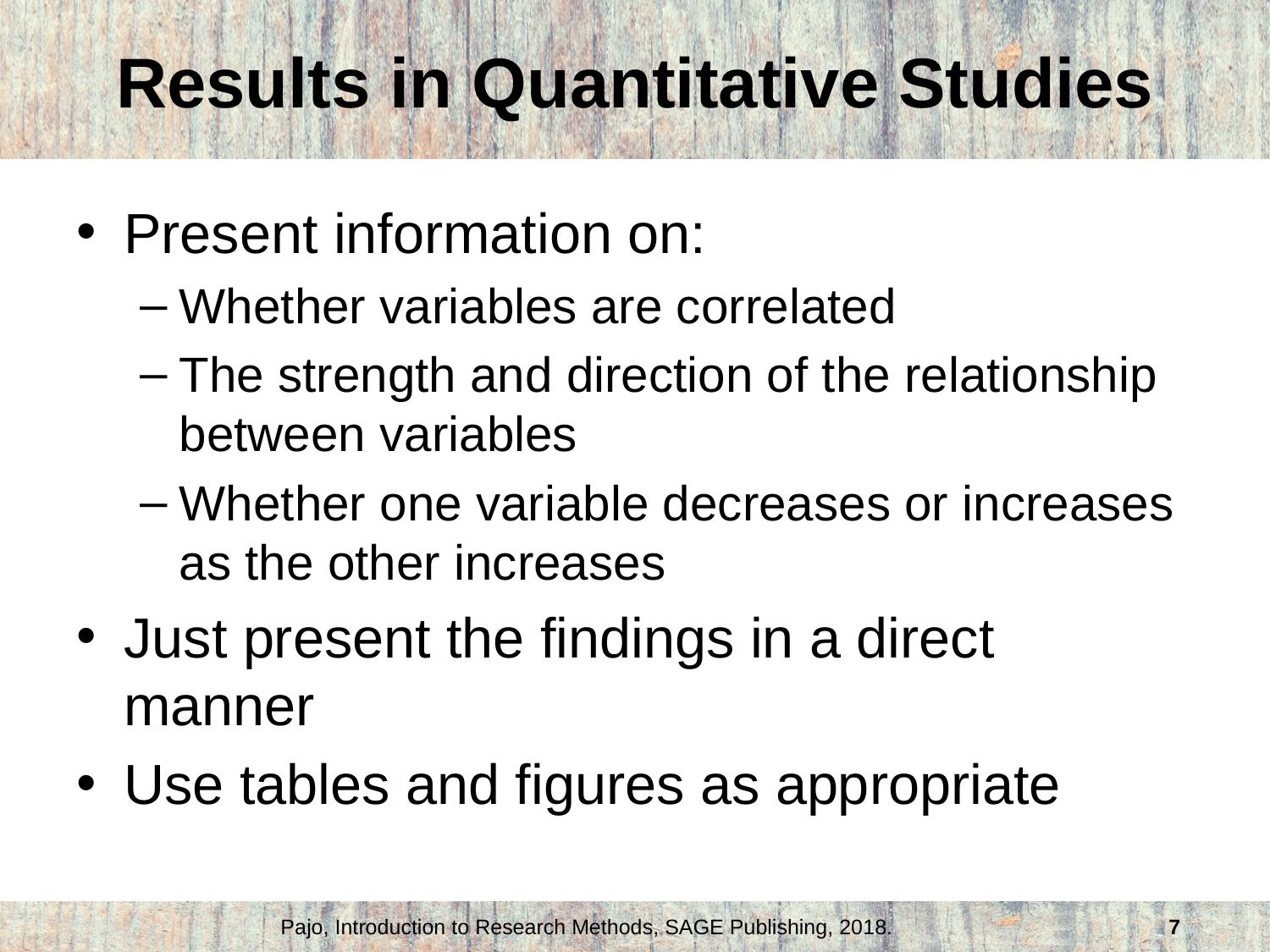

# Results in Quantitative Studies
Present information on:
Whether variables are correlated
The strength and direction of the relationship between variables
Whether one variable decreases or increases as the other increases
Just present the findings in a direct manner
Use tables and figures as appropriate
Pajo, Introduction to Research Methods, SAGE Publishing, 2018.
7